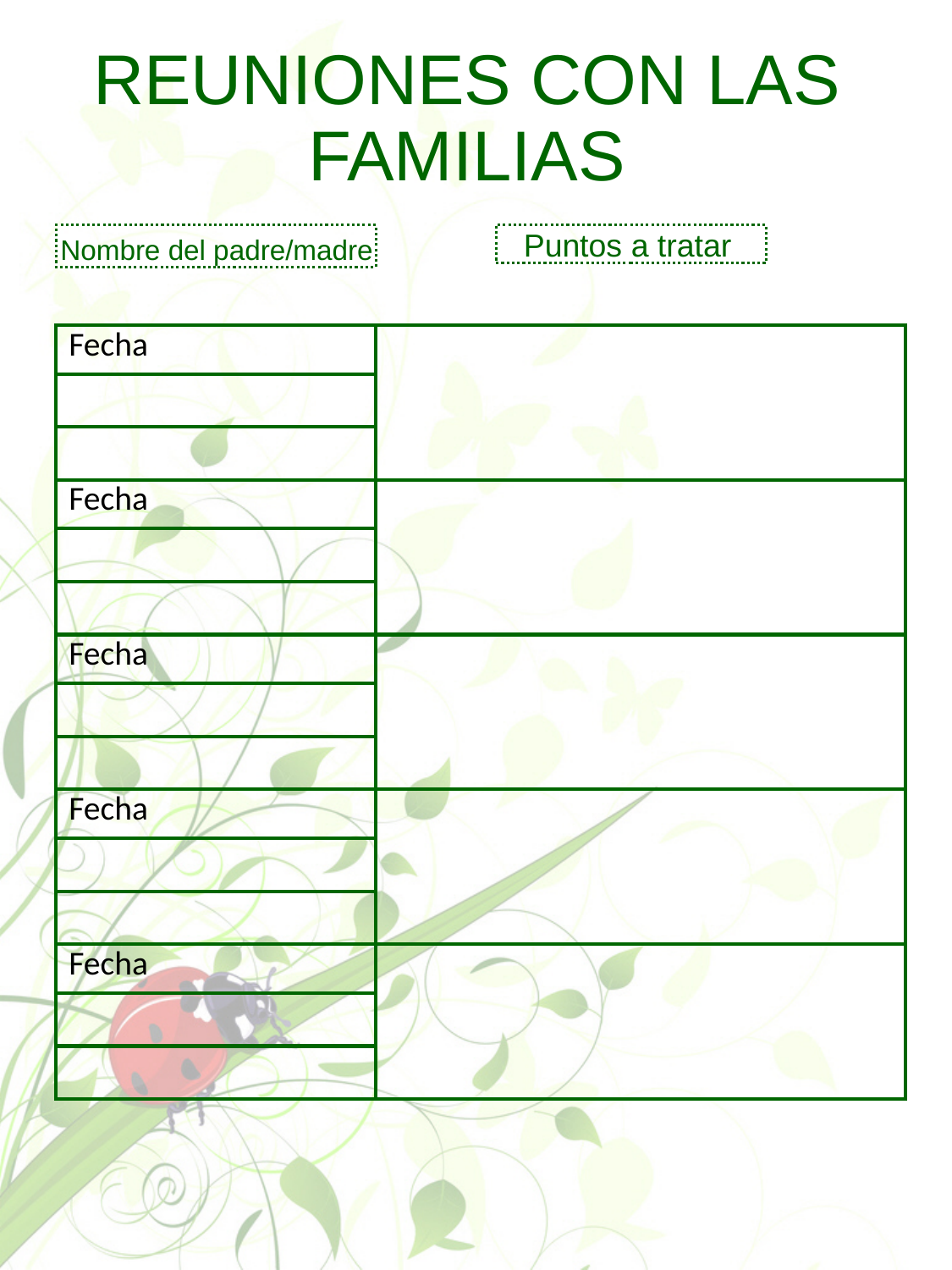

REUNIONES CON LAS FAMILIAS
Nombre del padre/madre
Puntos a tratar
| Fecha |  |
| --- | --- |
|  |  |
|  |  |
| Fecha |  |
|  |  |
|  |  |
| Fecha |  |
|  |  |
|  |  |
| Fecha |  |
|  |  |
|  |  |
| Fecha |  |
|  |  |
|  |  |